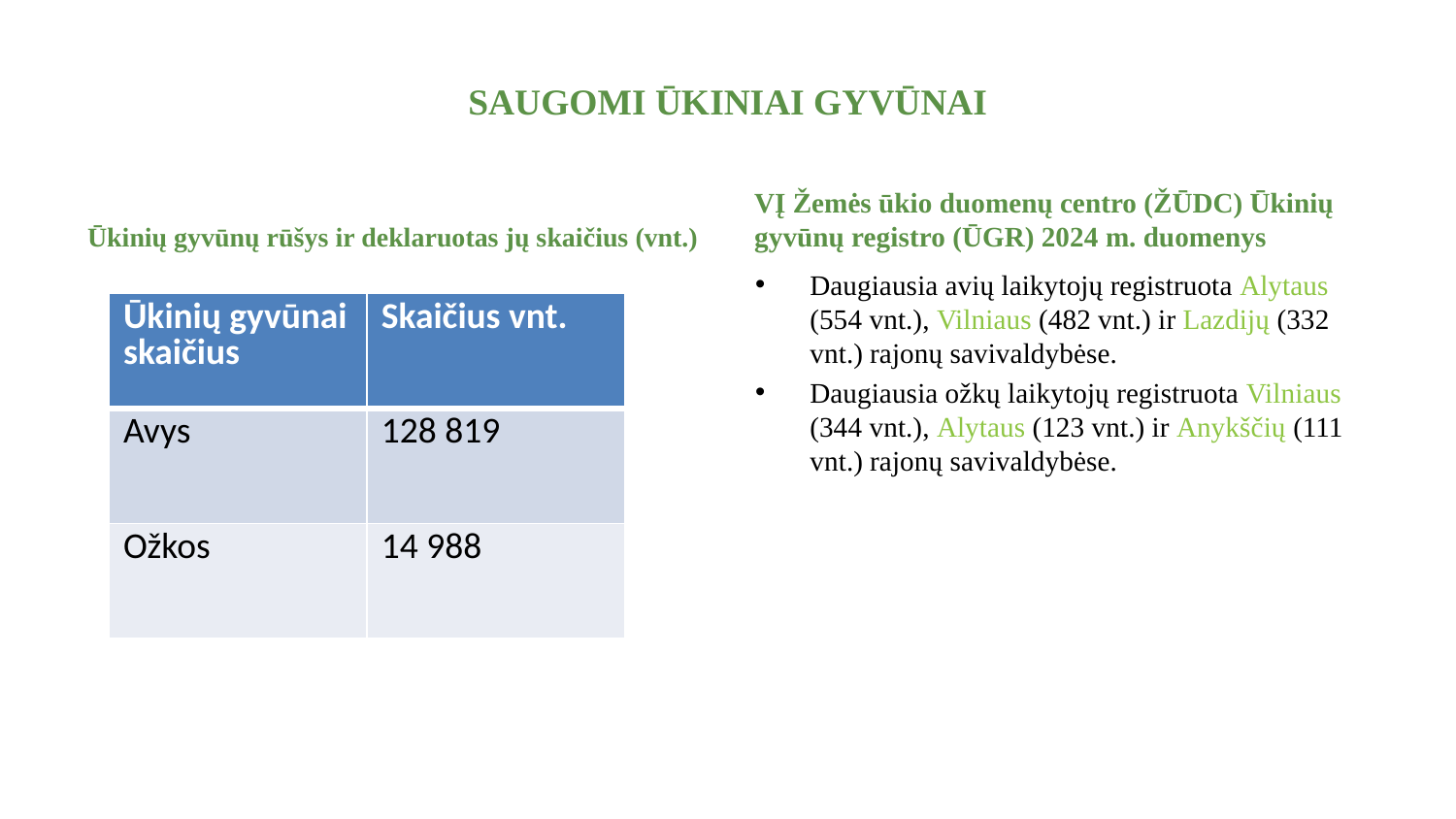

# SAUGOMI ŪKINIAI GYVŪNAI
Ūkinių gyvūnų rūšys ir deklaruotas jų skaičius (vnt.)
VĮ Žemės ūkio duomenų centro (ŽŪDC) Ūkinių gyvūnų registro (ŪGR) 2024 m. duomenys
Daugiausia avių laikytojų registruota Alytaus (554 vnt.), Vilniaus (482 vnt.) ir Lazdijų (332 vnt.) rajonų savivaldybėse.
Daugiausia ožkų laikytojų registruota Vilniaus (344 vnt.), Alytaus (123 vnt.) ir Anykščių (111 vnt.) rajonų savivaldybėse.

| Ūkinių gyvūnai skaičius | Skaičius vnt. |
| --- | --- |
| Avys | 128 819 |
| Ožkos | 14 988 |